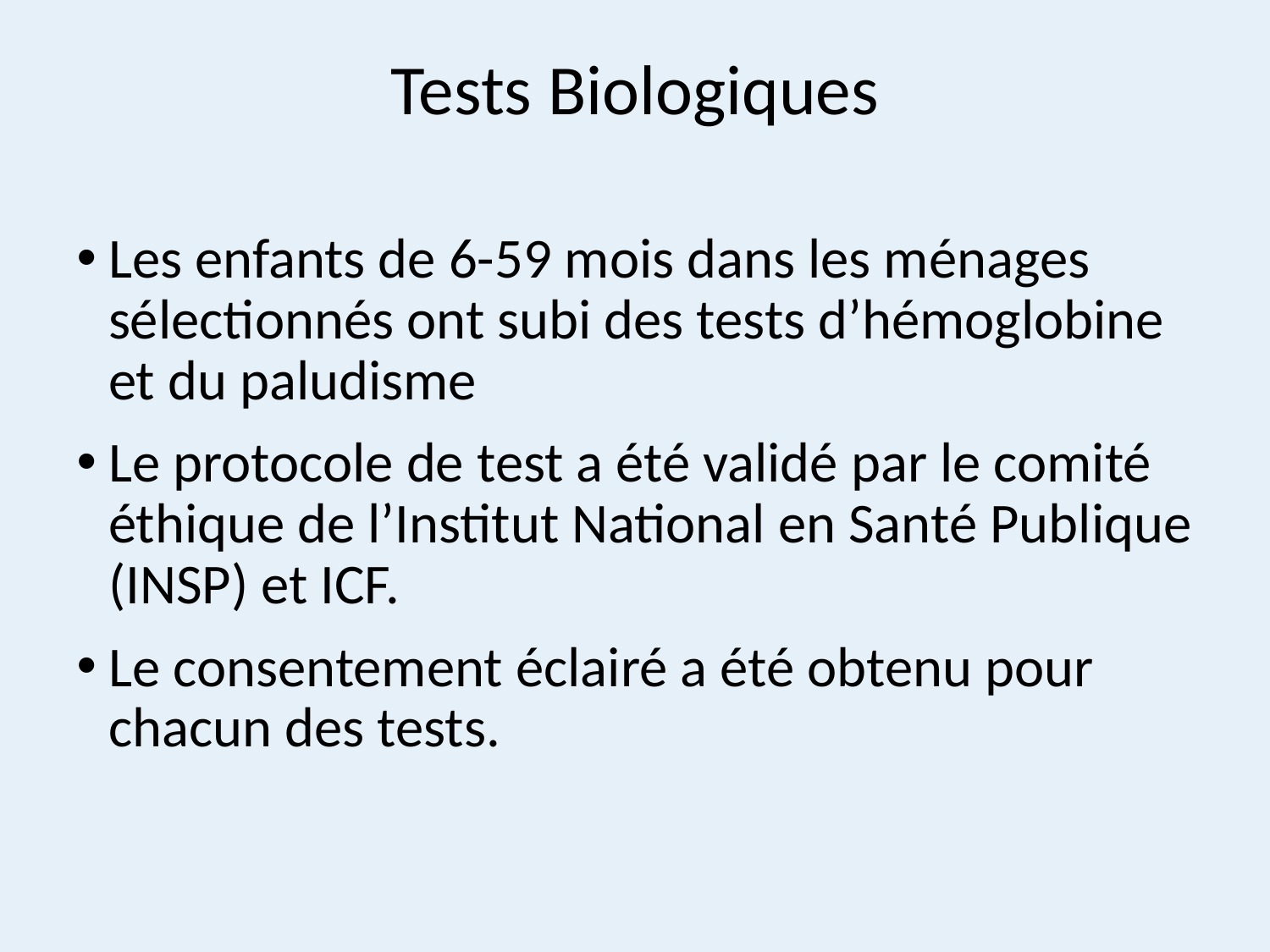

# Tests Biologiques
Les enfants de 6-59 mois dans les ménages sélectionnés ont subi des tests d’hémoglobine et du paludisme
Le protocole de test a été validé par le comité éthique de l’Institut National en Santé Publique (INSP) et ICF.
Le consentement éclairé a été obtenu pour chacun des tests.